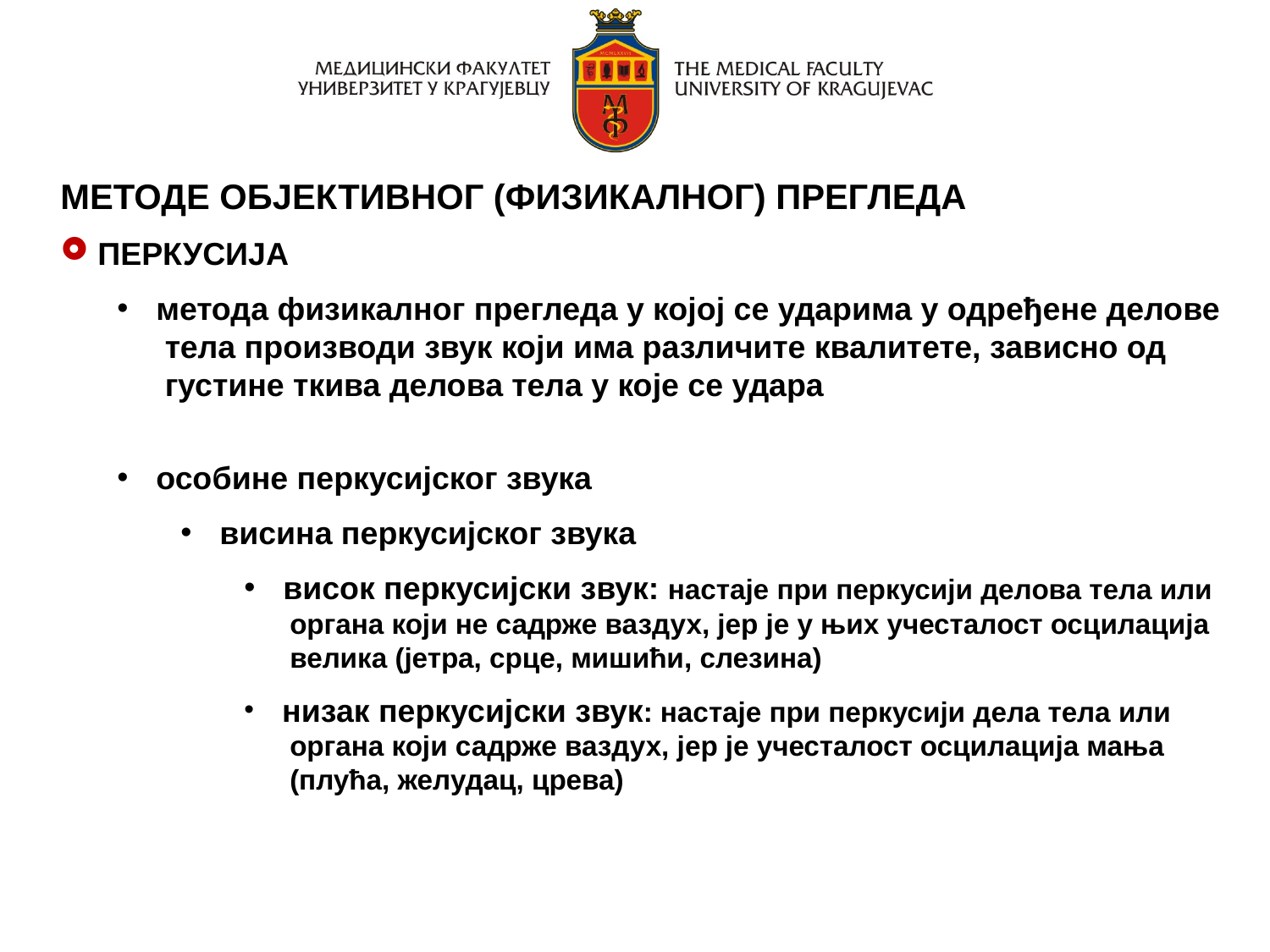

МЕТОДЕ ОБЈЕКТИВНОГ (ФИЗИКАЛНОГ) ПРЕГЛЕДА

 ПЕРКУСИЈА

 метода физикалног прегледа у којој се ударима у одређене делове
  тела производи звук који има различите квалитете, зависно од
  густине ткива делова тела у које се удара

 особине перкусијског звука

 висина перкусијског звука

 висок перкусијски звук: настаје при перкусији делова тела или
  органа који не садрже ваздух, јер је у њих учесталост осцилација
  велика (јетра, срце, мишићи, слезина)

 низак перкусијски звук: настаје при перкусији дела тела или
  органа који садрже ваздух, јер је учесталост осцилација мања
  (плућа, желудац, црева)